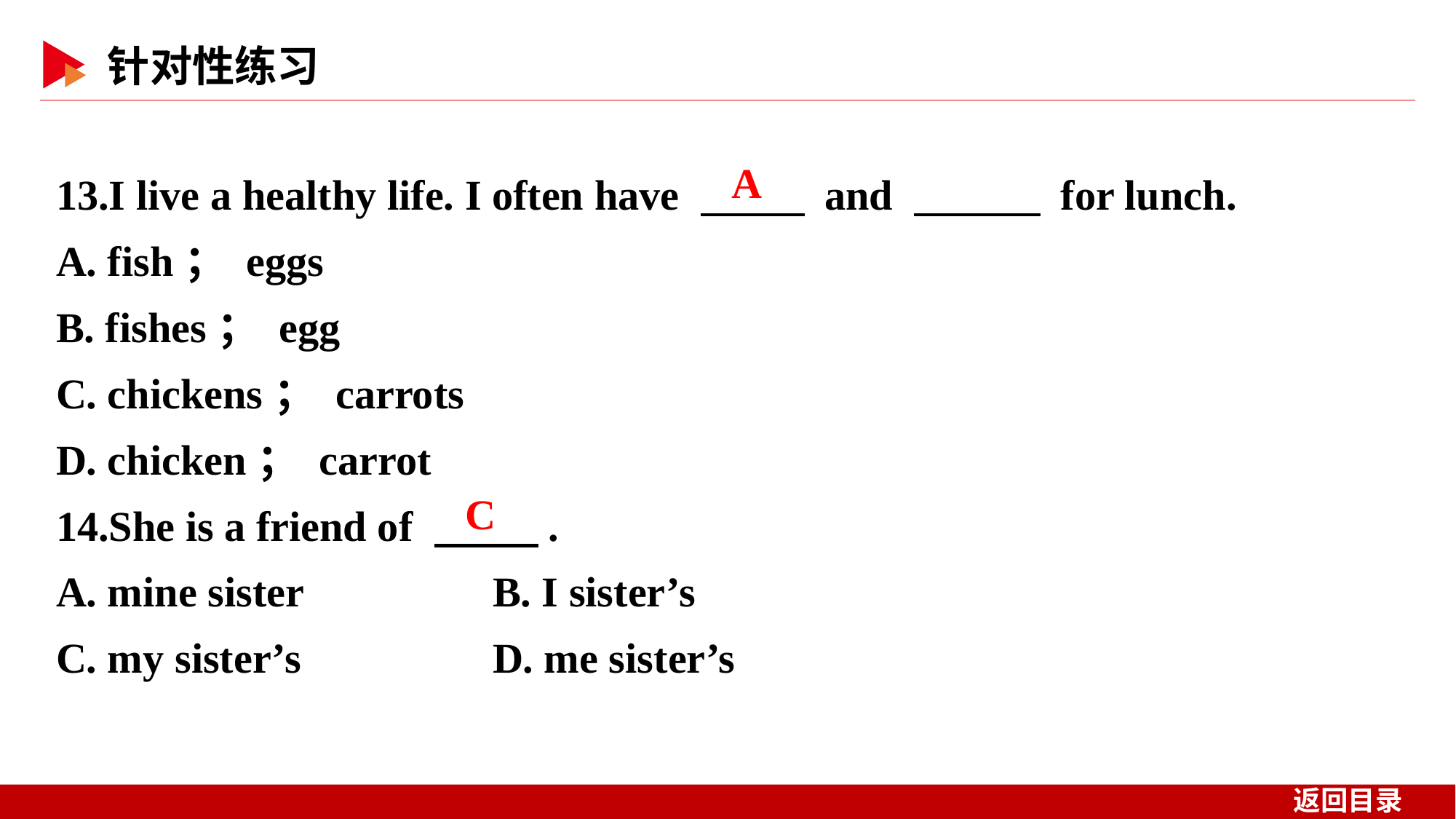

13.I live a healthy life. I often have 　  　 and 　　　 for lunch.
A. fish； eggs
B. fishes； egg
C. chickens； carrots
D. chicken； carrot
14.She is a friend of 　  　.
A. mine sister        	B. I sister’s
C. my sister’s           	D. me sister’s
A
C